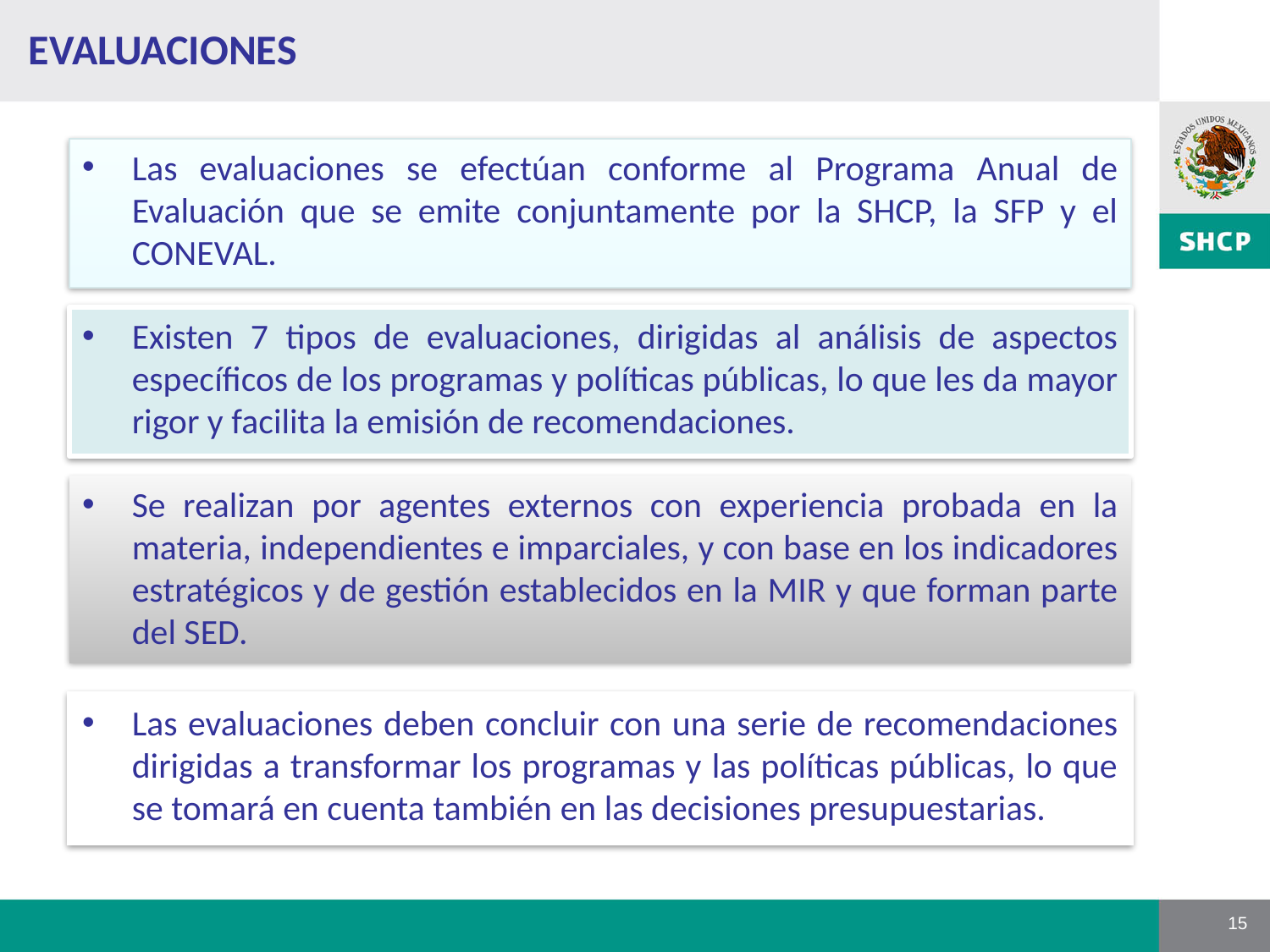

# Evaluaciones
Las evaluaciones se efectúan conforme al Programa Anual de Evaluación que se emite conjuntamente por la SHCP, la SFP y el CONEVAL.
Existen 7 tipos de evaluaciones, dirigidas al análisis de aspectos específicos de los programas y políticas públicas, lo que les da mayor rigor y facilita la emisión de recomendaciones.
Se realizan por agentes externos con experiencia probada en la materia, independientes e imparciales, y con base en los indicadores estratégicos y de gestión establecidos en la MIR y que forman parte del SED.
Las evaluaciones deben concluir con una serie de recomendaciones dirigidas a transformar los programas y las políticas públicas, lo que se tomará en cuenta también en las decisiones presupuestarias.